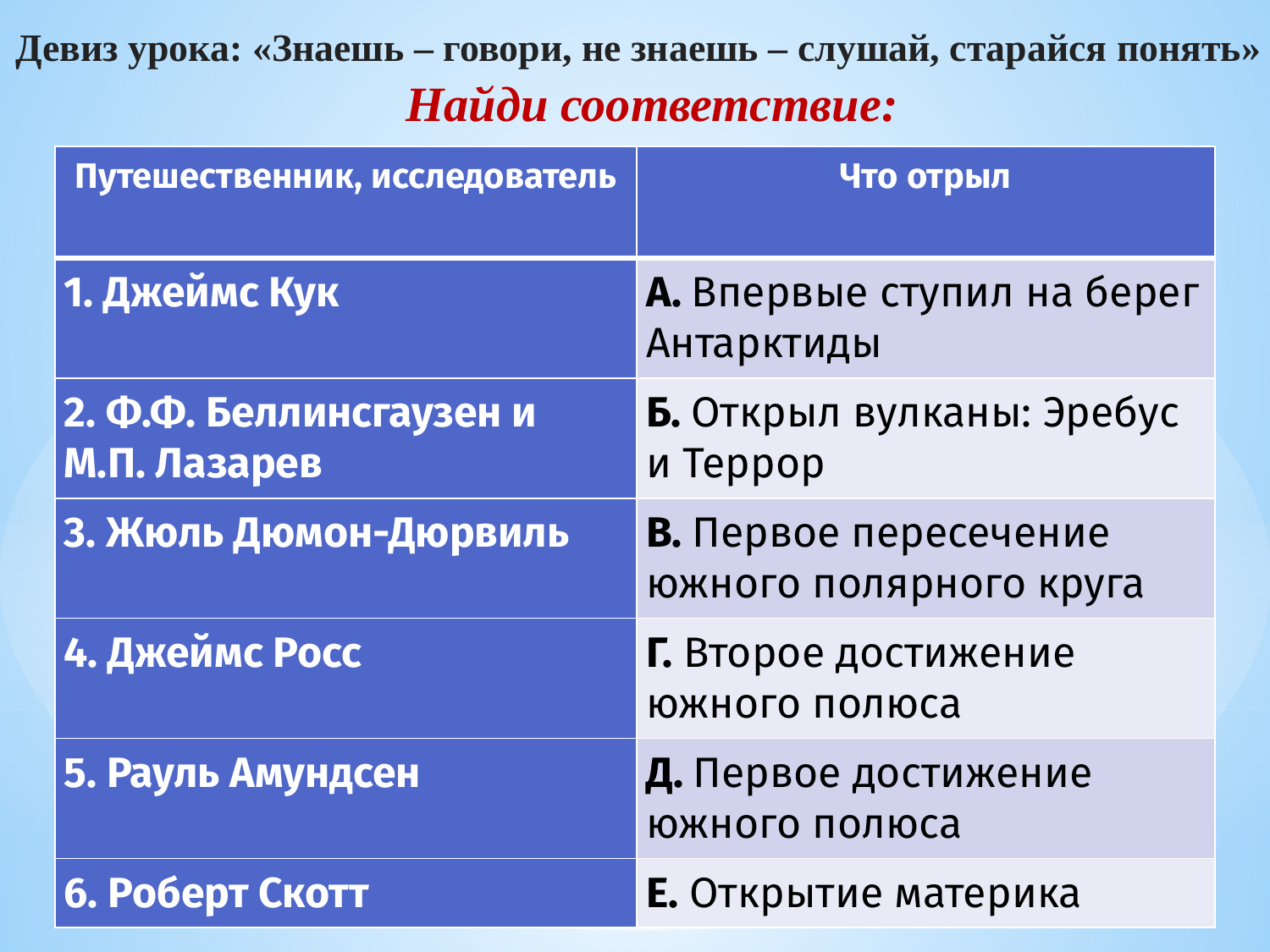

Девиз урока: «Знаешь – говори, не знаешь – слушай, старайся понять»
# Найди соответствие:
| Путешественник, исследователь | Что отрыл |
| --- | --- |
| 1. Джеймс Кук | А. Впервые ступил на берег Антарктиды |
| 2. Ф.Ф. Беллинсгаузен и М.П. Лазарев | Б. Открыл вулканы: Эребус и Террор |
| 3. Жюль Дюмон-Дюрвиль | В. Первое пересечение южного полярного круга |
| 4. Джеймс Росс | Г. Второе достижение южного полюса |
| 5. Рауль Амундсен | Д. Первое достижение южного полюса |
| 6. Роберт Скотт | Е. Открытие материка |